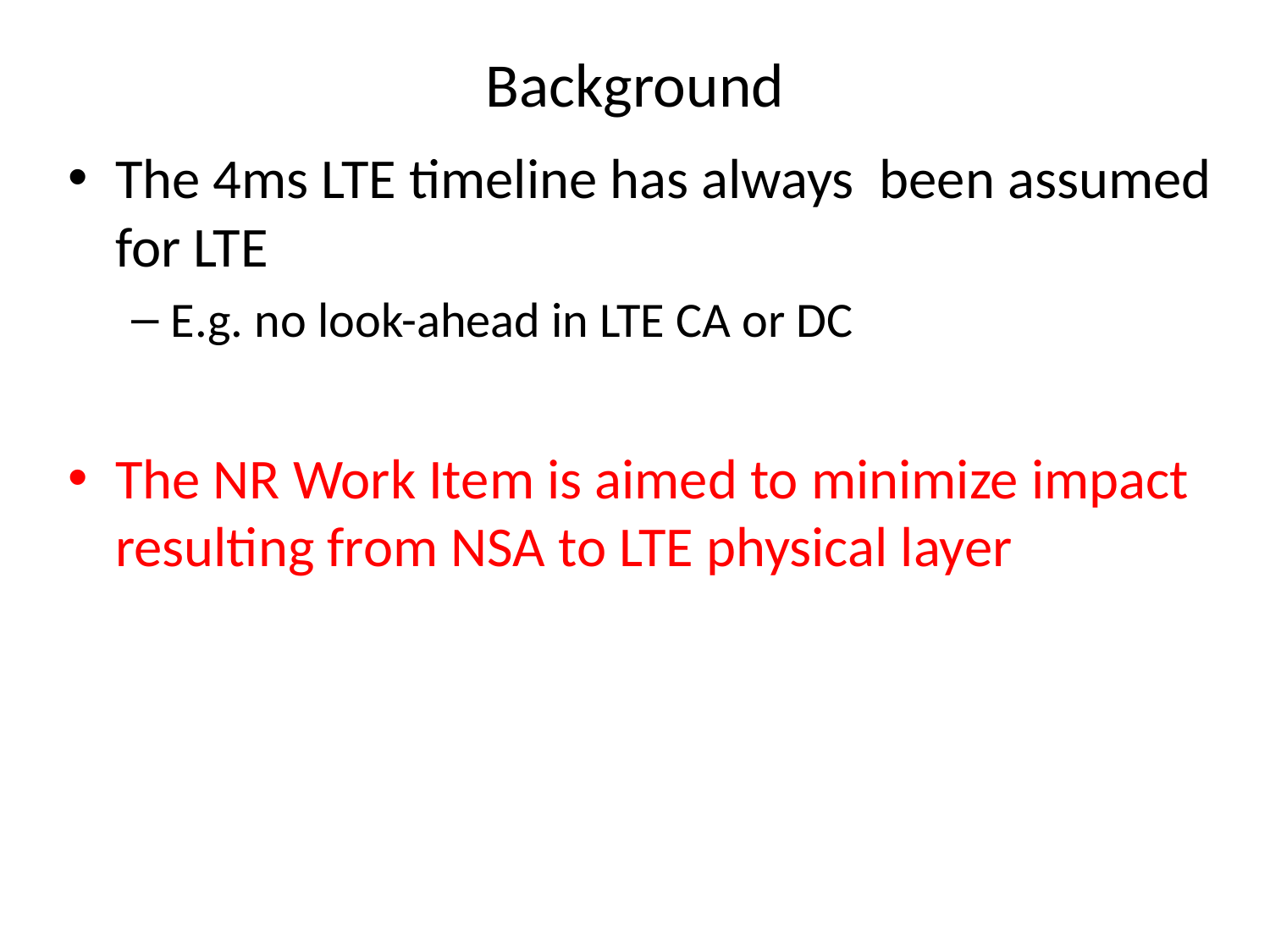

# Background
The 4ms LTE timeline has always  been assumed for LTE
E.g. no look-ahead in LTE CA or DC

The NR Work Item is aimed to minimize impact resulting from NSA to LTE physical layer